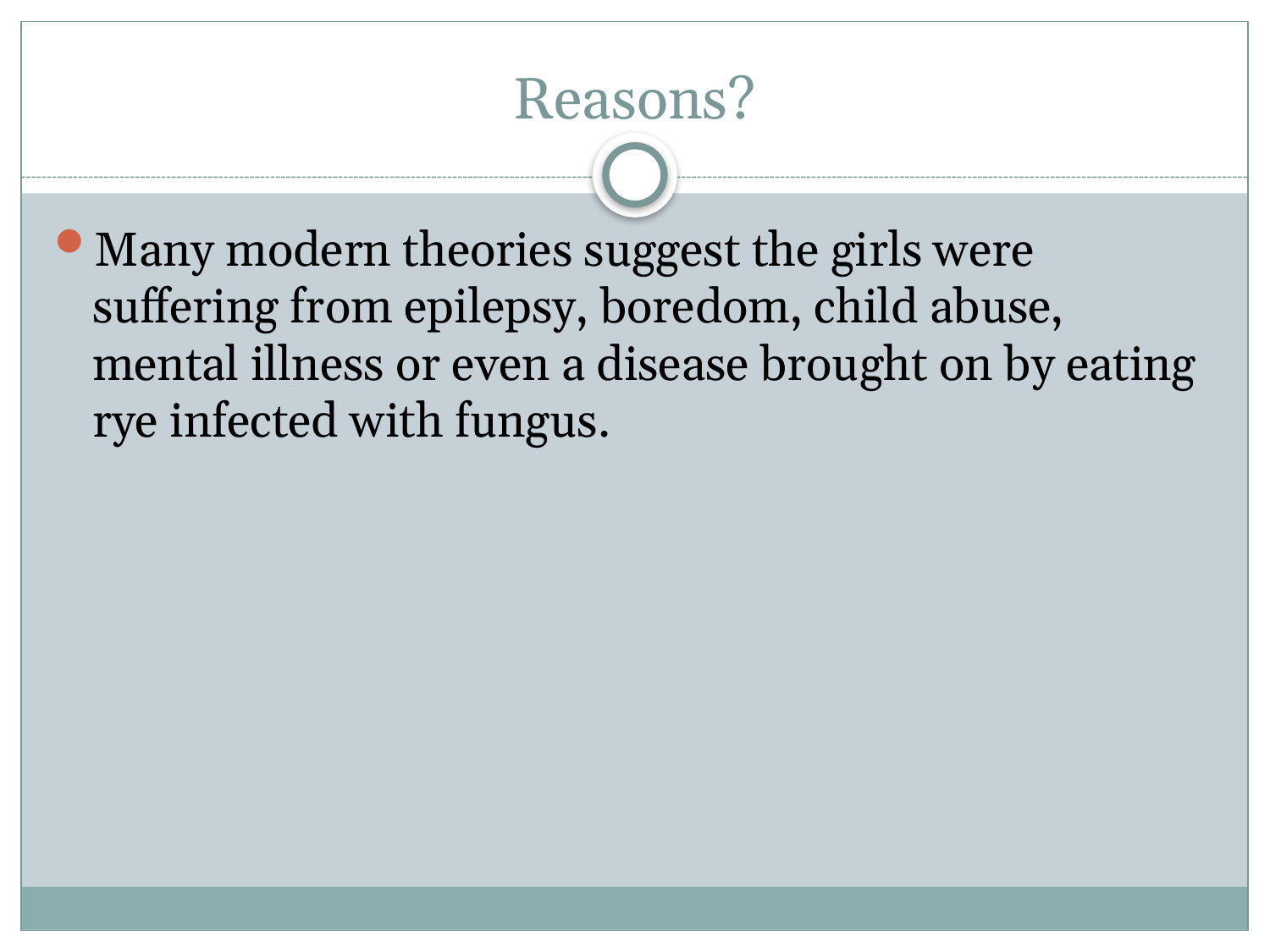

# Reasons?
Many modern theories suggest the girls were suffering from epilepsy, boredom, child abuse, mental illness or even a disease brought on by eating rye infected with fungus.